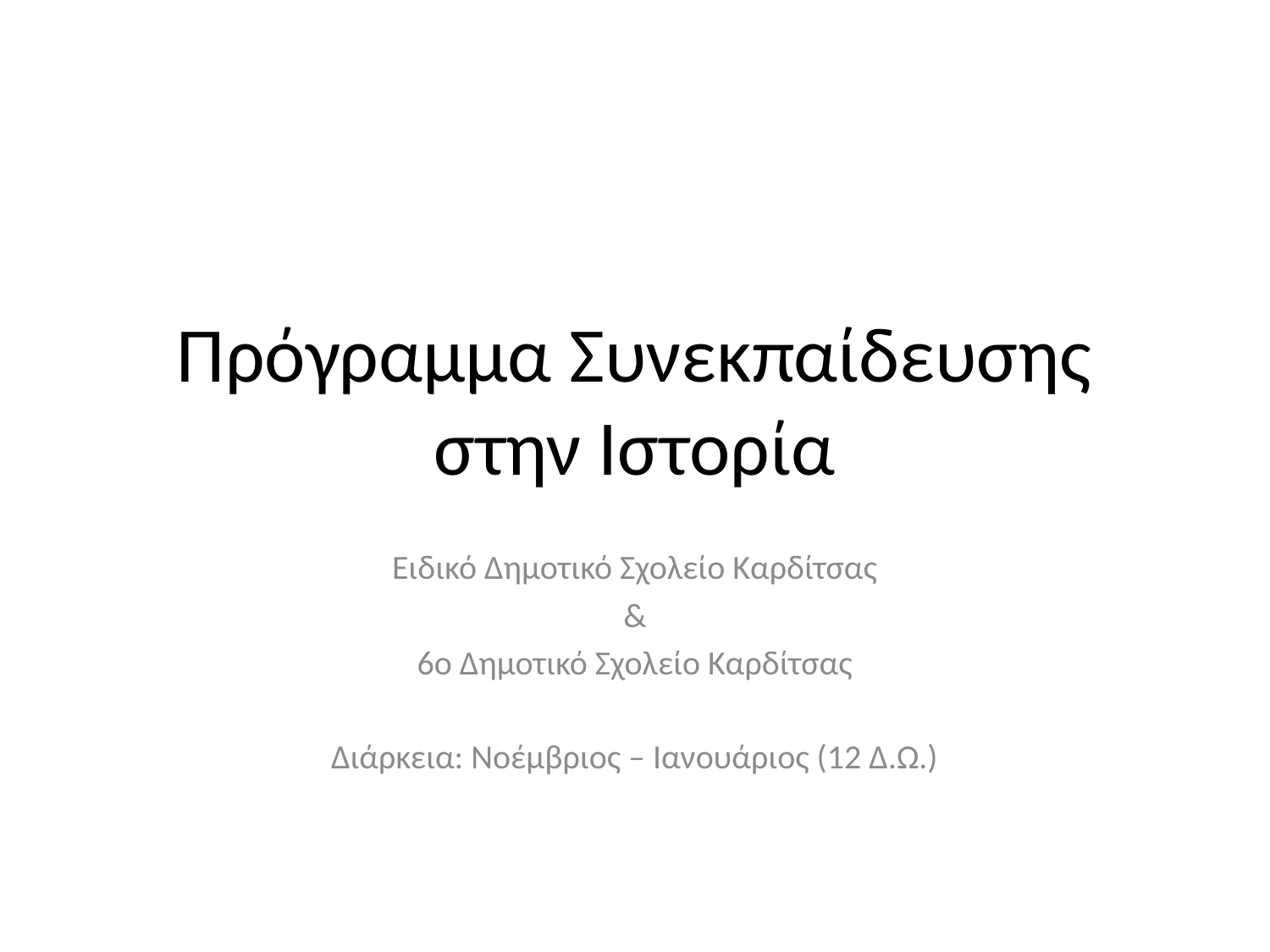

# Πρόγραμμα Συνεκπαίδευσης στην Ιστορία
Ειδικό Δημοτικό Σχολείο Καρδίτσας
&
6ο Δημοτικό Σχολείο Καρδίτσας

Διάρκεια: Νοέμβριος – Ιανουάριος (12 Δ.Ω.)